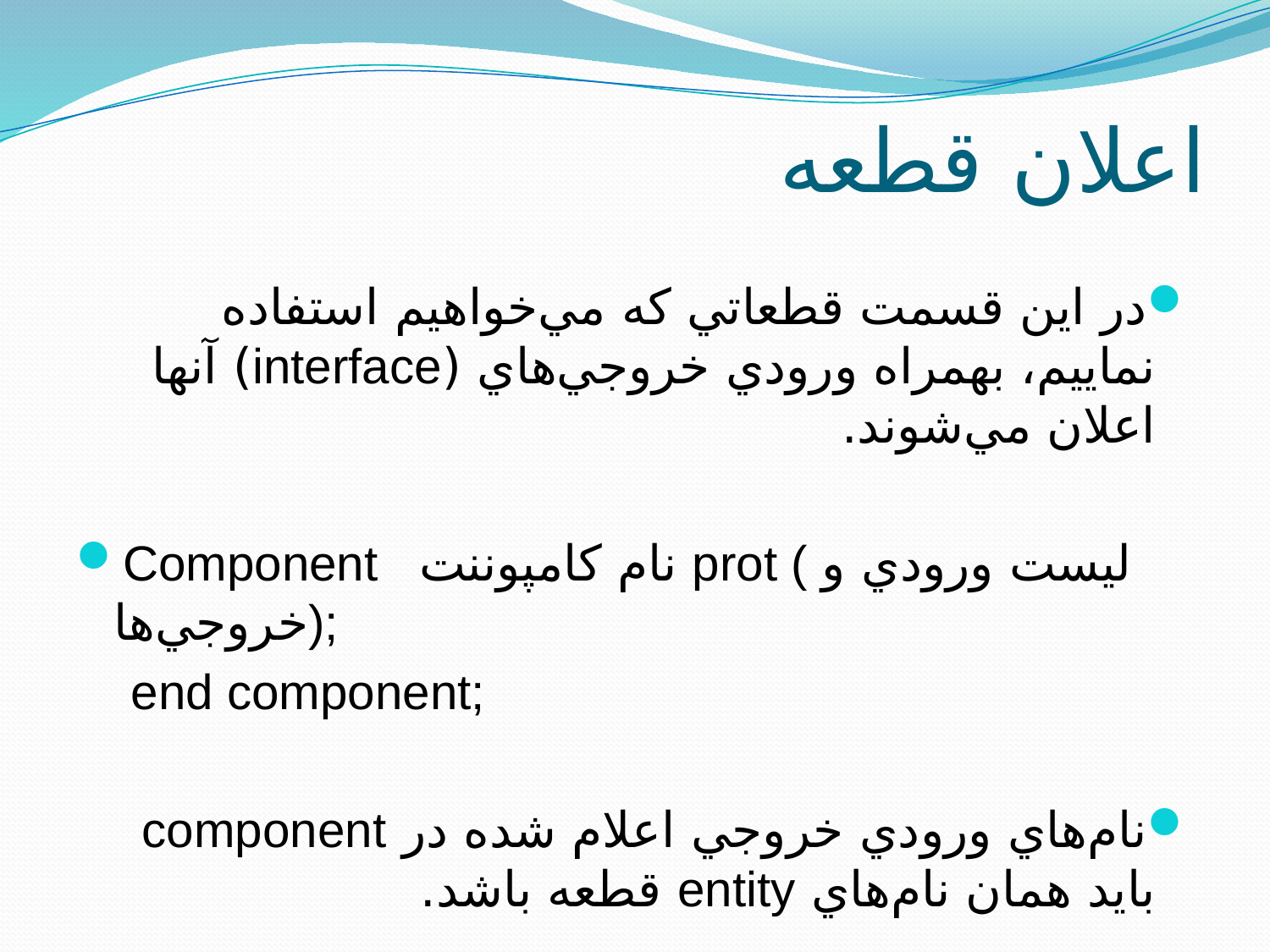

# اعلان قطعه
در اين قسمت قطعاتي که مي‌خواهيم استفاده نماييم، بهمراه ورودي خروجي‌هاي (interface) آنها اعلان مي‌شوند.

Component   نام کامپوننت prot ( ليست ورودي و خروجي‌ها);
    end component;

نام‌هاي ورودي خروجي اعلام شده در component بايد همان نام‌هاي entity قطعه باشد.